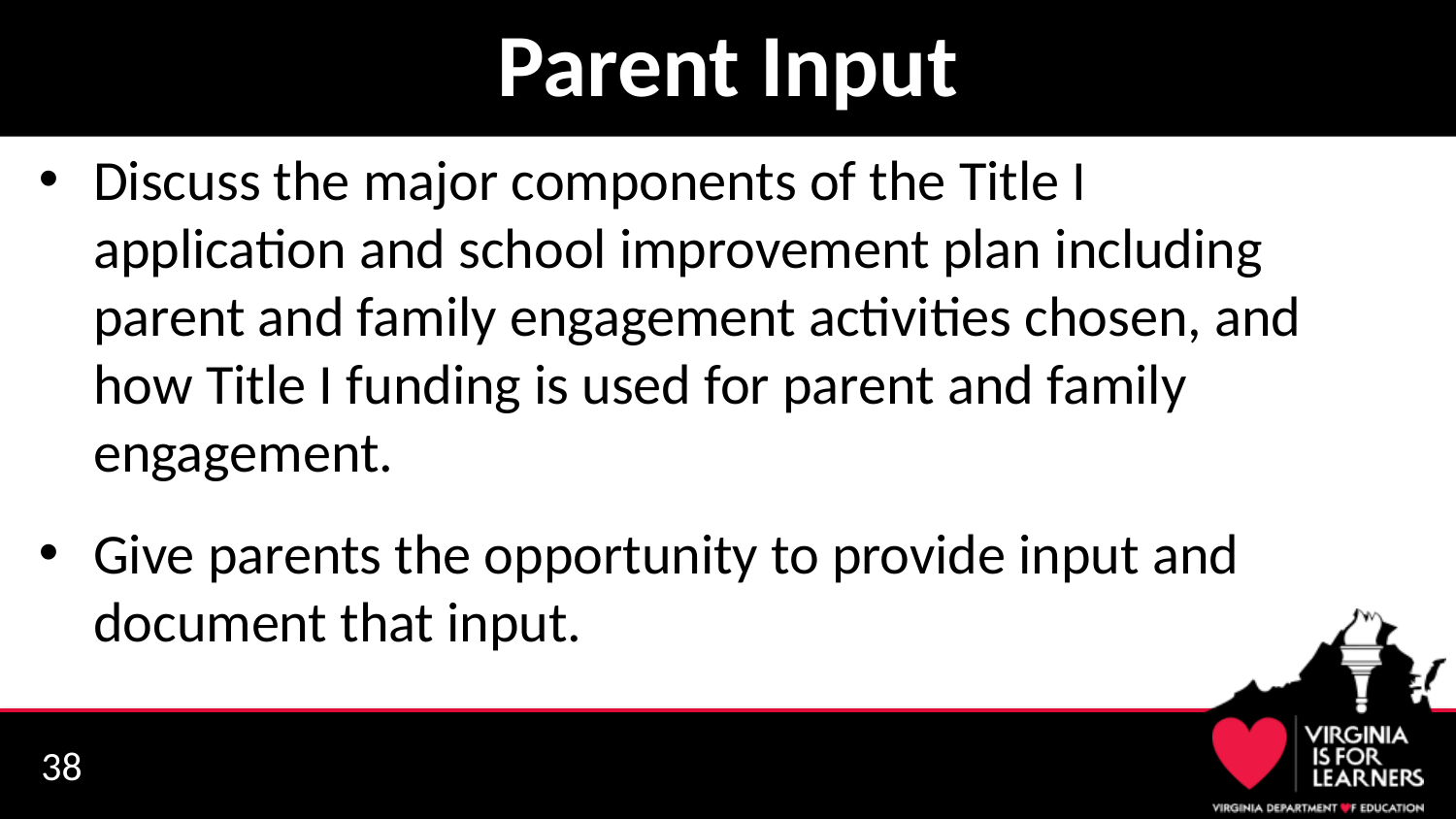

# Parent Input
Discuss the major components of the Title I application and school improvement plan including parent and family engagement activities chosen, and how Title I funding is used for parent and family engagement.

Give parents the opportunity to provide input and document that input.